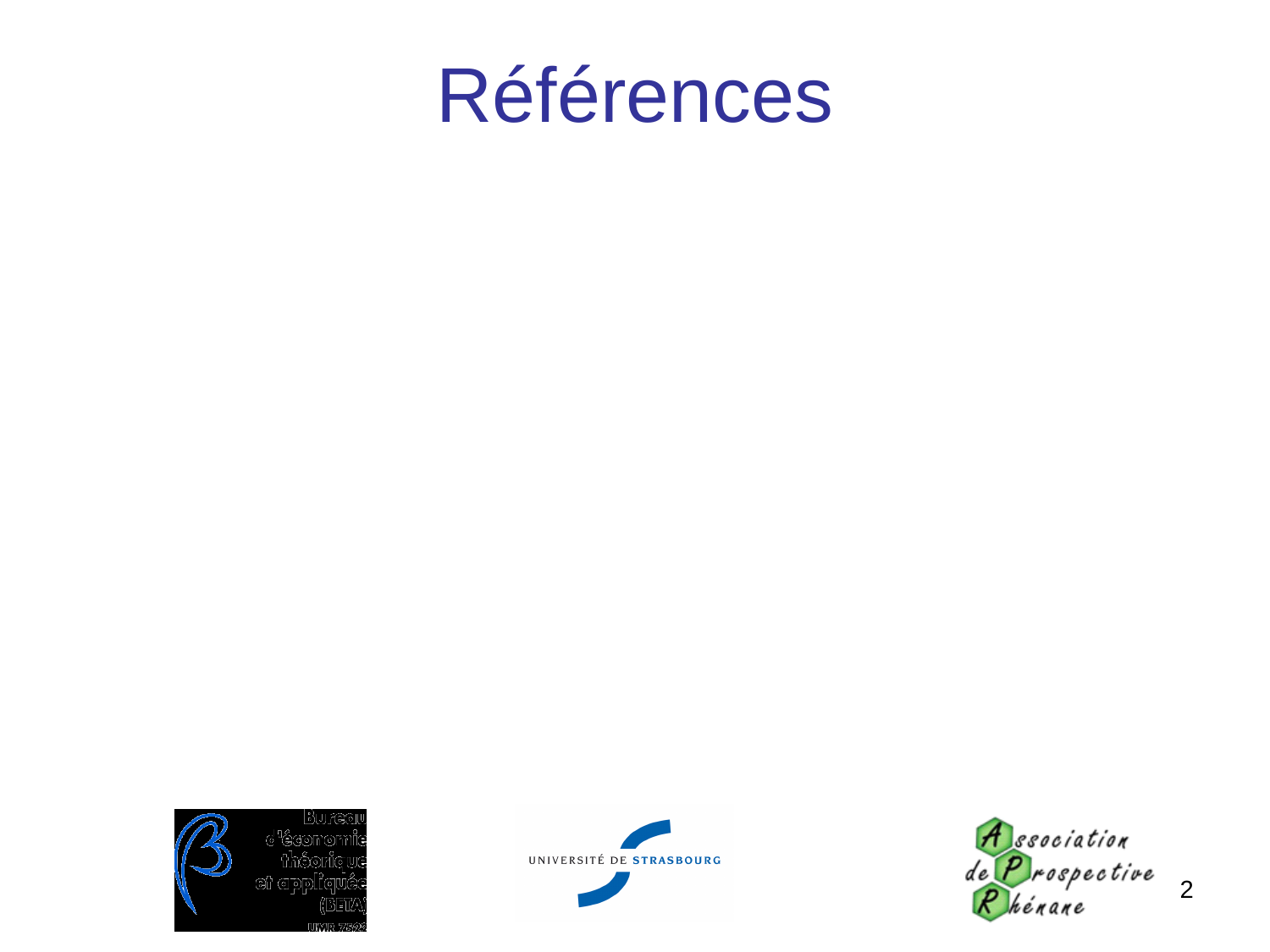

# Références
BETA (1999), « Évaluation  de  l’impact économique des universités strasbourgeoises sur le développement territorial », rapport pour le Pôle Universitaire Européen de Strasbourg et la Caisse des Dépôts et Consignations, en collaboration avec BETURE CONSEIL, rapport final, mai.
Trait d’Union (4 pages: Lettre d’information du Pôle Universitaire Européen de Strasbourg), N°25, mai 1999 http://jaheraud.eu/docrech/impact/Traitdunion_5.05.99_N&B.pdf
Document de travail:
	http://jaheraud.eu/docrech/impact/Impact_BETA-WP-JAH-LG-2001-11.pdf
Laurent GAGNOL, Jean-Alain HERAUD (2001), « Impact économique régional d’un pôle universitaire : application au cas strasbourgeois »,  Revue d’Économie Régionale et Urbaine, n°4, pp.581-604.
Une étude récente (non publiée) sur une université de plus petite taille

2